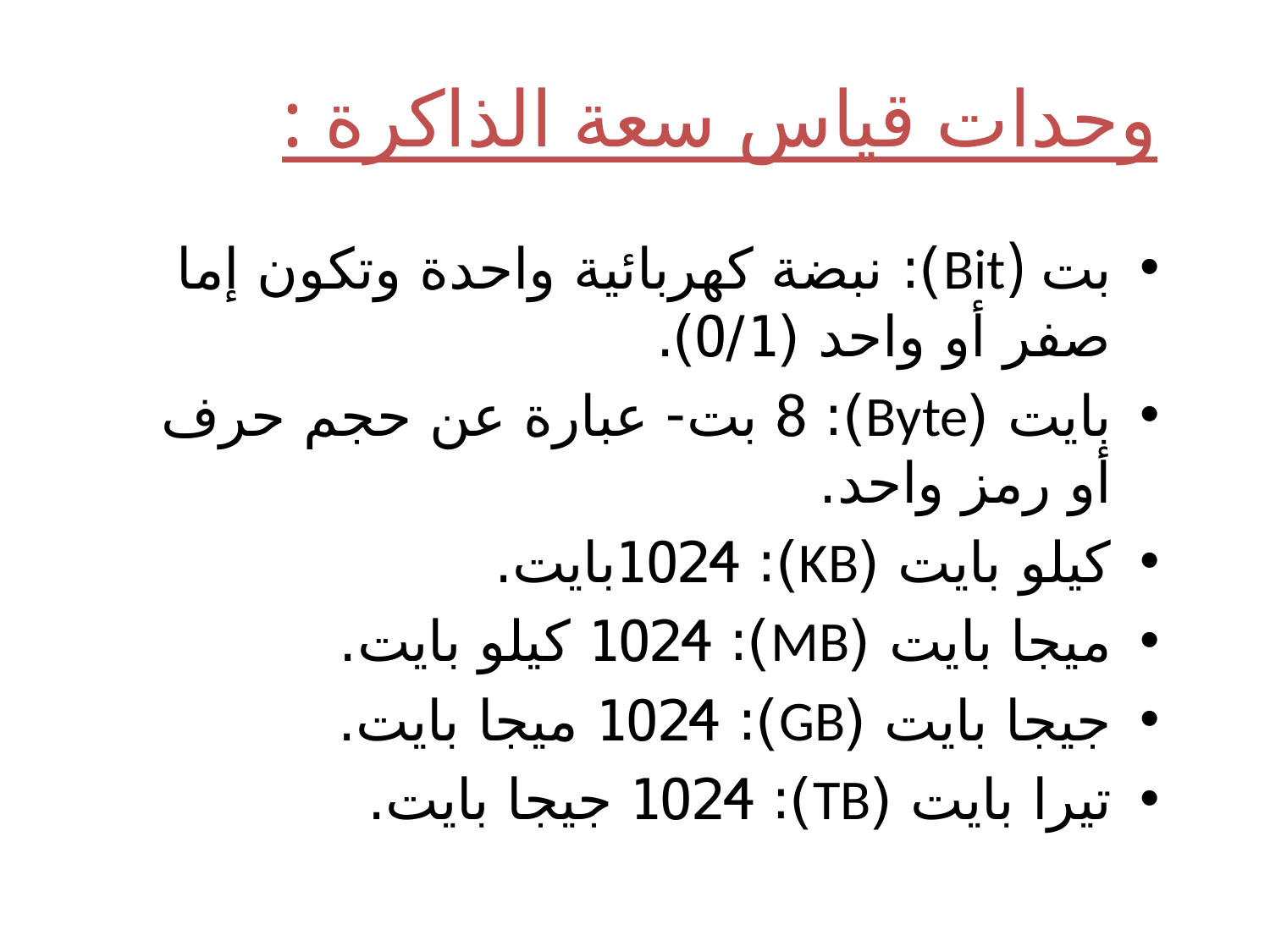

# وحدات قياس سعة الذاكرة :
بت (Bit): نبضة كهربائية واحدة وتكون إما صفر أو واحد (0/1).
بايت (Byte): 8 بت- عبارة عن حجم حرف أو رمز واحد.
كيلو بايت (KB): 1024بايت.
ميجا بايت (MB): 1024 كيلو بايت.
جيجا بايت (GB): 1024 ميجا بايت.
تيرا بايت (TB): 1024 جيجا بايت.